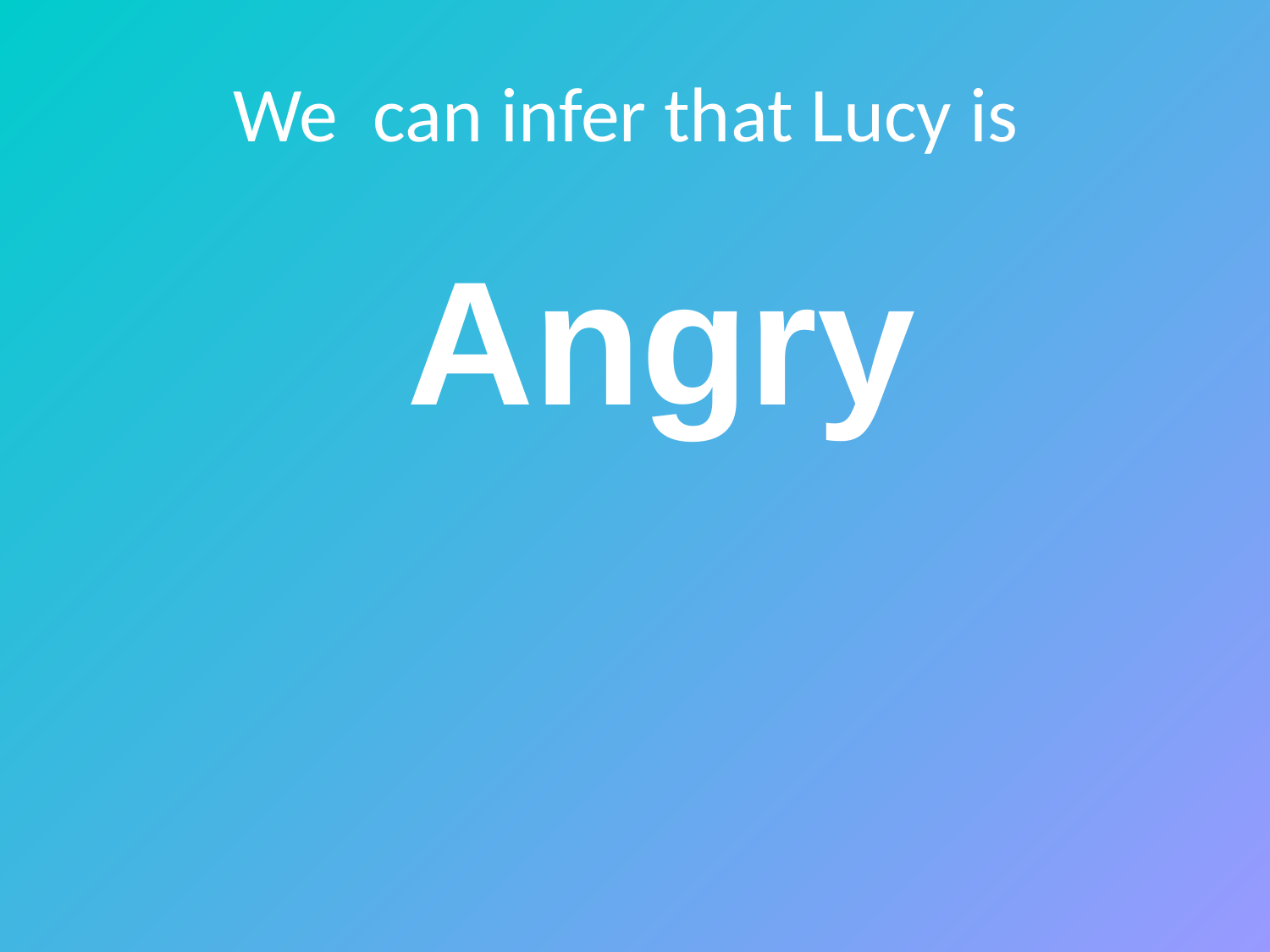

# We  can infer that Lucy is
Angry